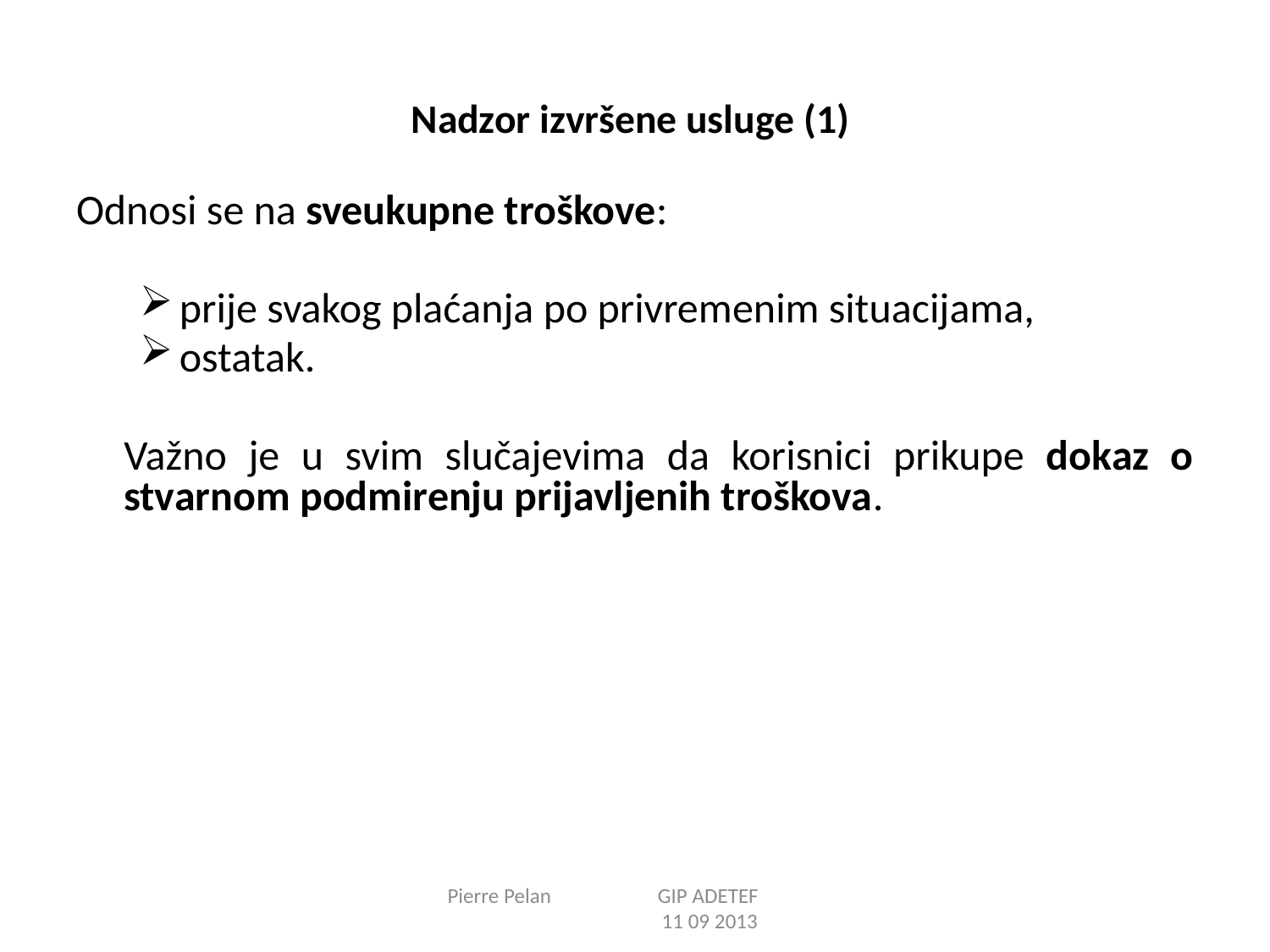

# Nadzor izvršene usluge (1)
Odnosi se na sveukupne troškove:

prije svakog plaćanja po privremenim situacijama,
ostatak.

	Važno je u svim slučajevima da korisnici prikupe dokaz o stvarnom podmirenju prijavljenih troškova.

Pierre Pelan                      GIP ADETEF                                             11 09 2013